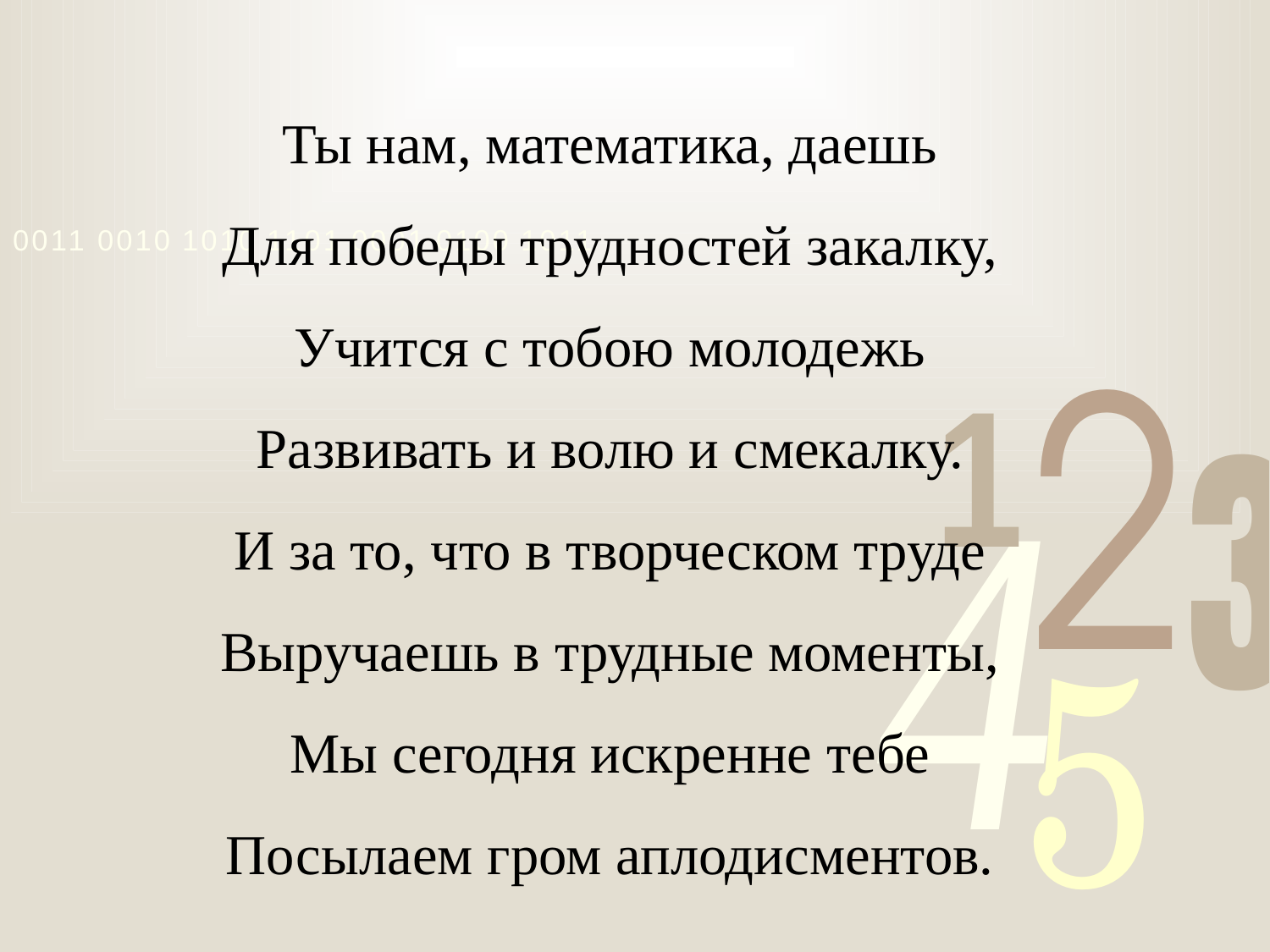

Ты нам, математика, даешь
Для победы трудностей закалку,
Учится с тобою молодежь
Развивать и волю и смекалку.
И за то, что в творческом труде
Выручаешь в трудные моменты,
Мы сегодня искренне тебе
Посылаем гром аплодисментов.